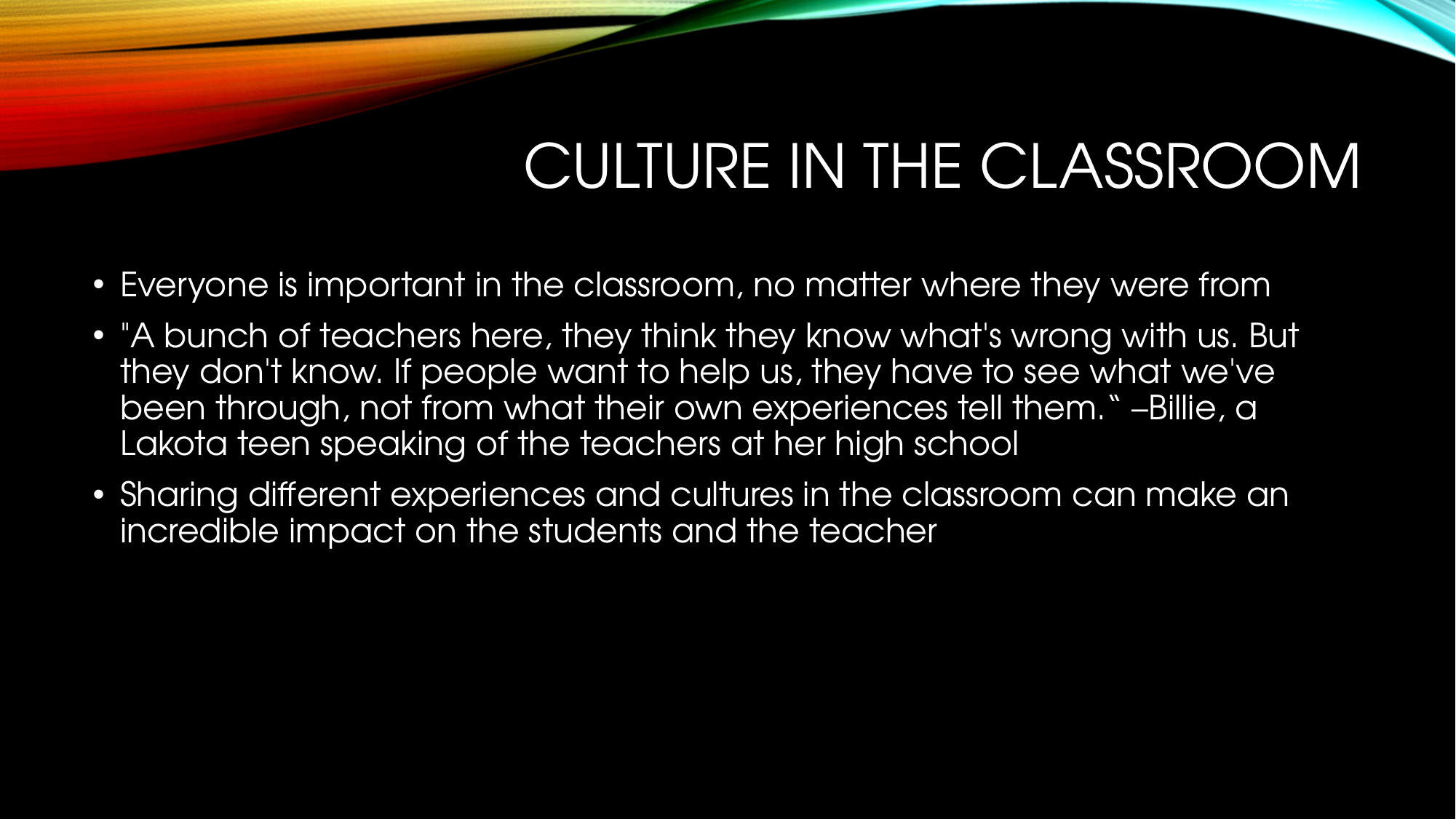

# Culture in the classroom
Everyone is important in the classroom, no matter where they were from
"A bunch of teachers here, they think they know what's wrong with us. But they don't know. If people want to help us, they have to see what we've been through, not from what their own experiences tell them.“ –Billie, a Lakota teen speaking of the teachers at her high school
Sharing different experiences and cultures in the classroom can make an incredible impact on the students and the teacher